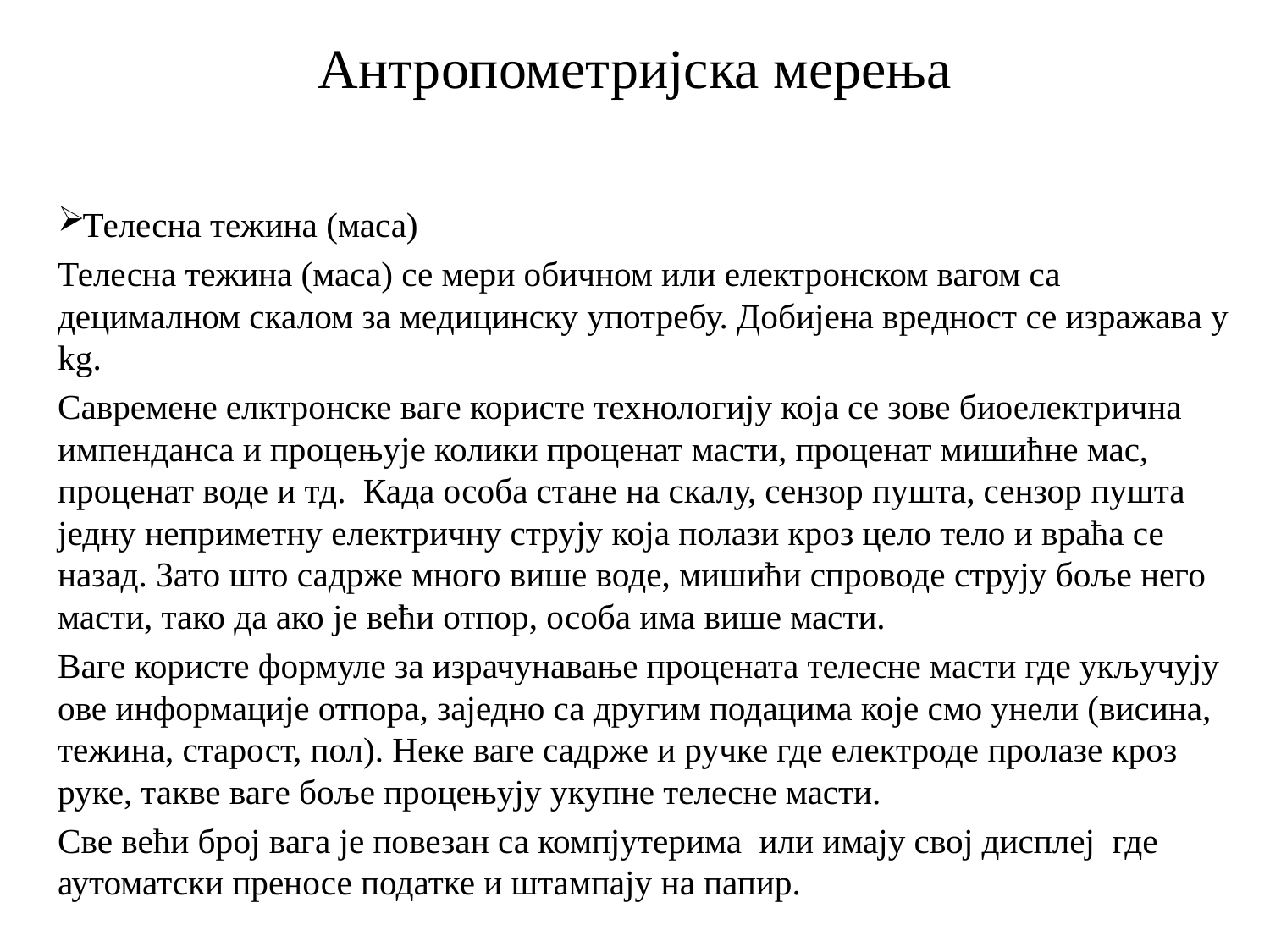

# Антропометријска мерења
 Телесна тежина (маса)
Телесна тежина (маса) се мери обичном или електронском вагом са децималном скалом за медицинску употребу. Добијена вредност се изражава у kg.
Савремене елктронске ваге користе технологију која се зове биоелектрична импенданса и процењује колики проценат масти, проценат мишићне мас, проценат воде и тд.  Када особа стане на скалу, сензор пушта, сензор пушта једну неприметну електричну струју која полази кроз цело тело и враћа се назад. Зато што садрже много више воде, мишићи спроводе струју боље него масти, тако да ако је већи отпор, особа има више масти.
Ваге користе формуле за израчунавање процената телесне масти где укључују ове информације отпора, заједно са другим подацима које смо унели (висина, тежина, старост, пол). Неке ваге садрже и ручке где електроде пролазе кроз руке, такве ваге боље процењују укупне телесне масти.
Све већи број вага је повезан са компјутерима  или имају свој дисплеј  где аутоматски преносе податке и штампају на папир.